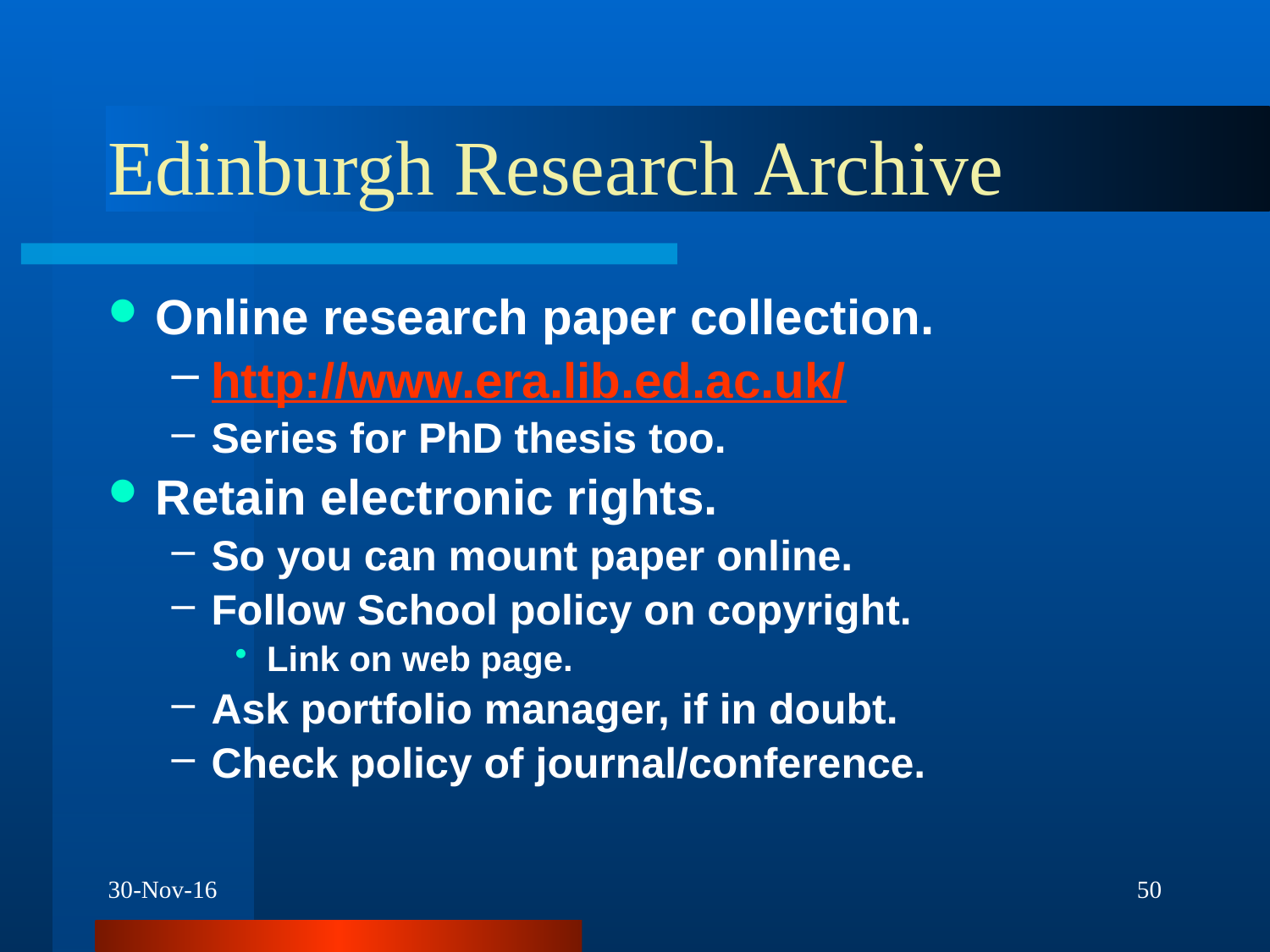

# Edinburgh Research Archive
Online research paper collection.
http://www.era.lib.ed.ac.uk/
Series for PhD thesis too.
Retain electronic rights.
So you can mount paper online.
Follow School policy on copyright.
Link on web page.
Ask portfolio manager, if in doubt.
Check policy of journal/conference.
30-Nov-16
50